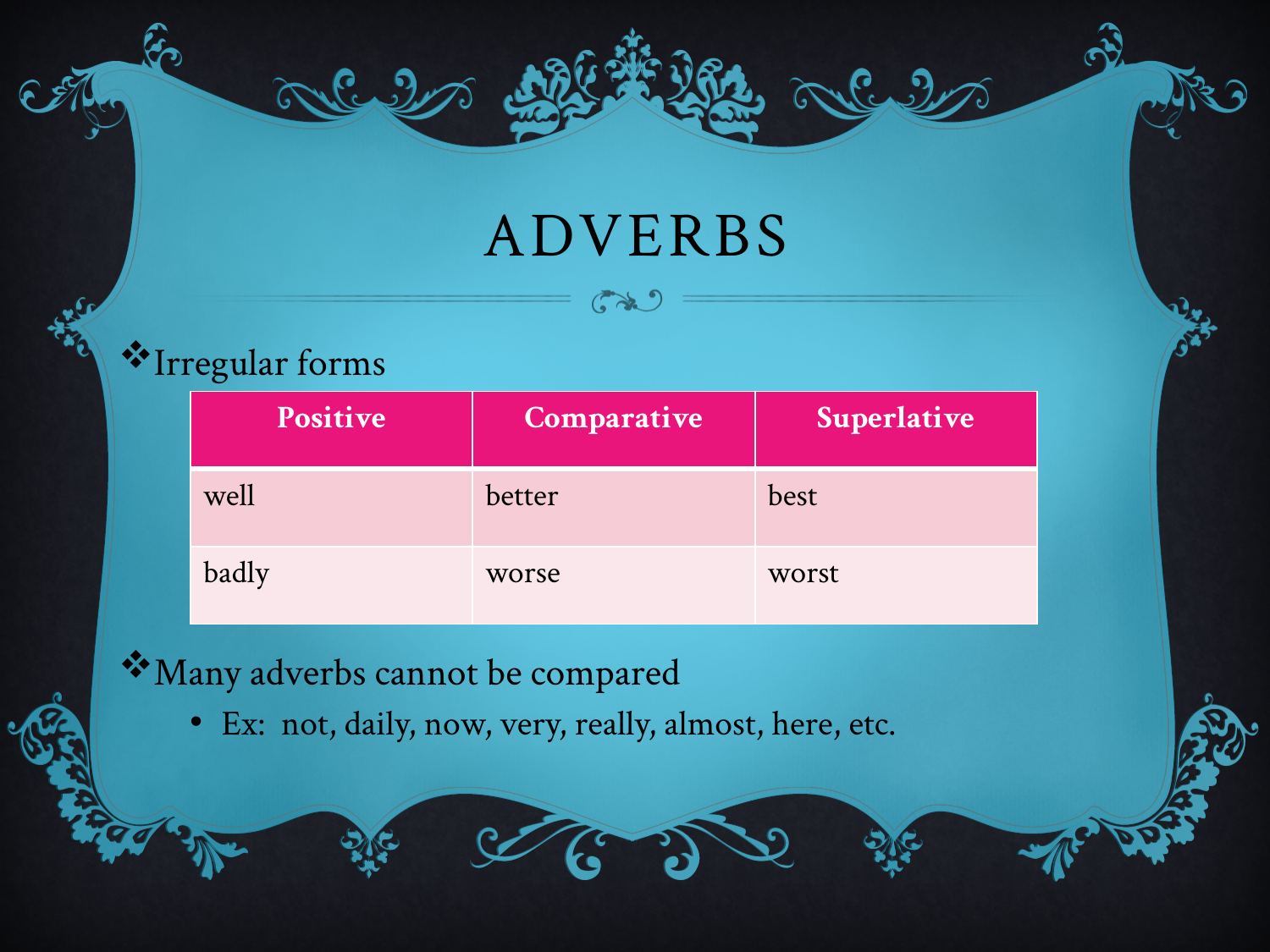

# ADVERBS
Irregular forms

Many adverbs cannot be compared
Ex:  not, daily, now, very, really, almost, here, etc.
| Positive | Comparative | Superlative |
| --- | --- | --- |
| well | better | best |
| badly | worse | worst |